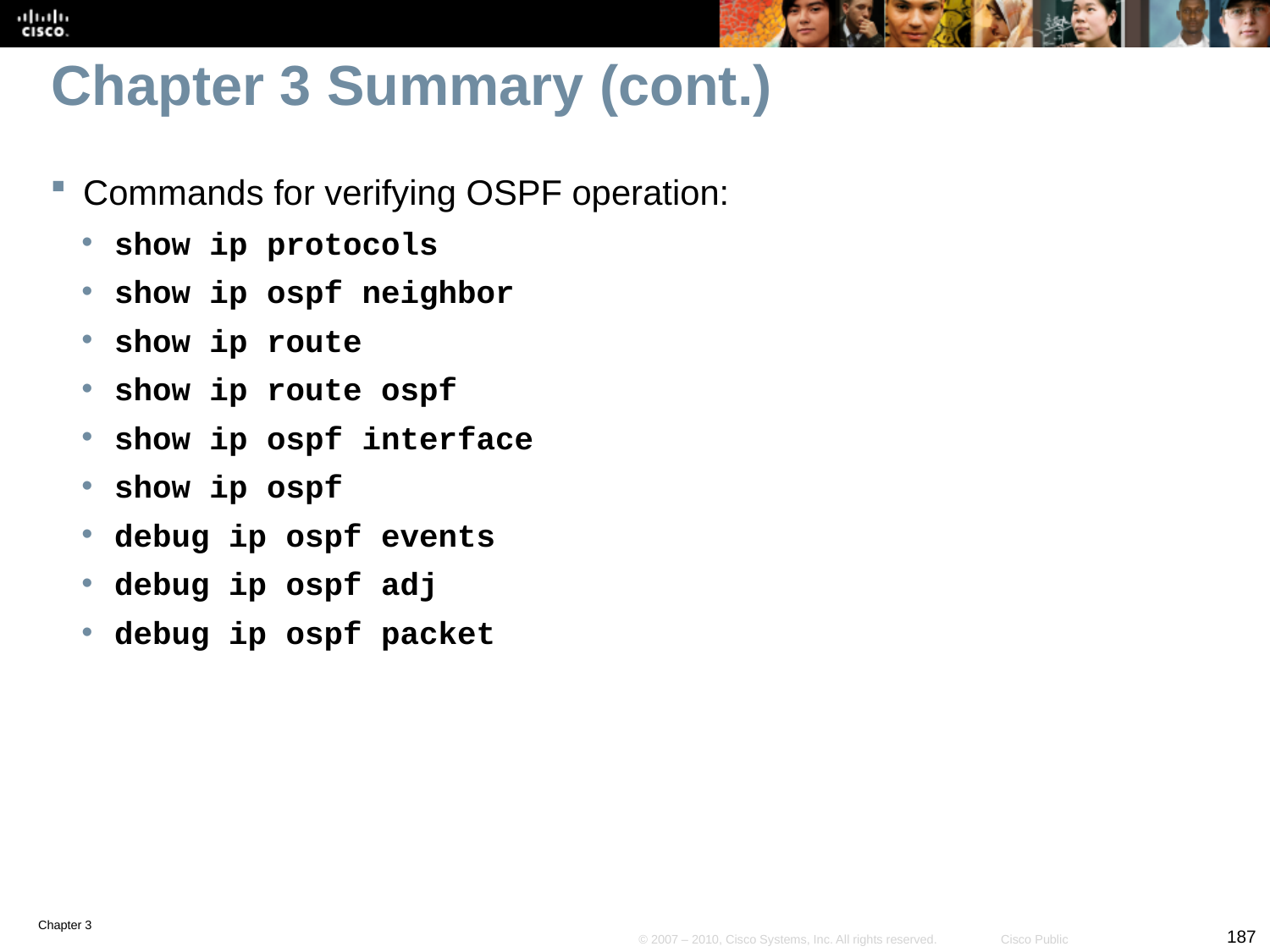

# Chapter 3 Summary (cont.)
Commands for verifying OSPF operation:
show ip protocols
show ip ospf neighbor
show ip route
show ip route ospf
show ip ospf interface
show ip ospf
debug ip ospf events
debug ip ospf adj
debug ip ospf packet